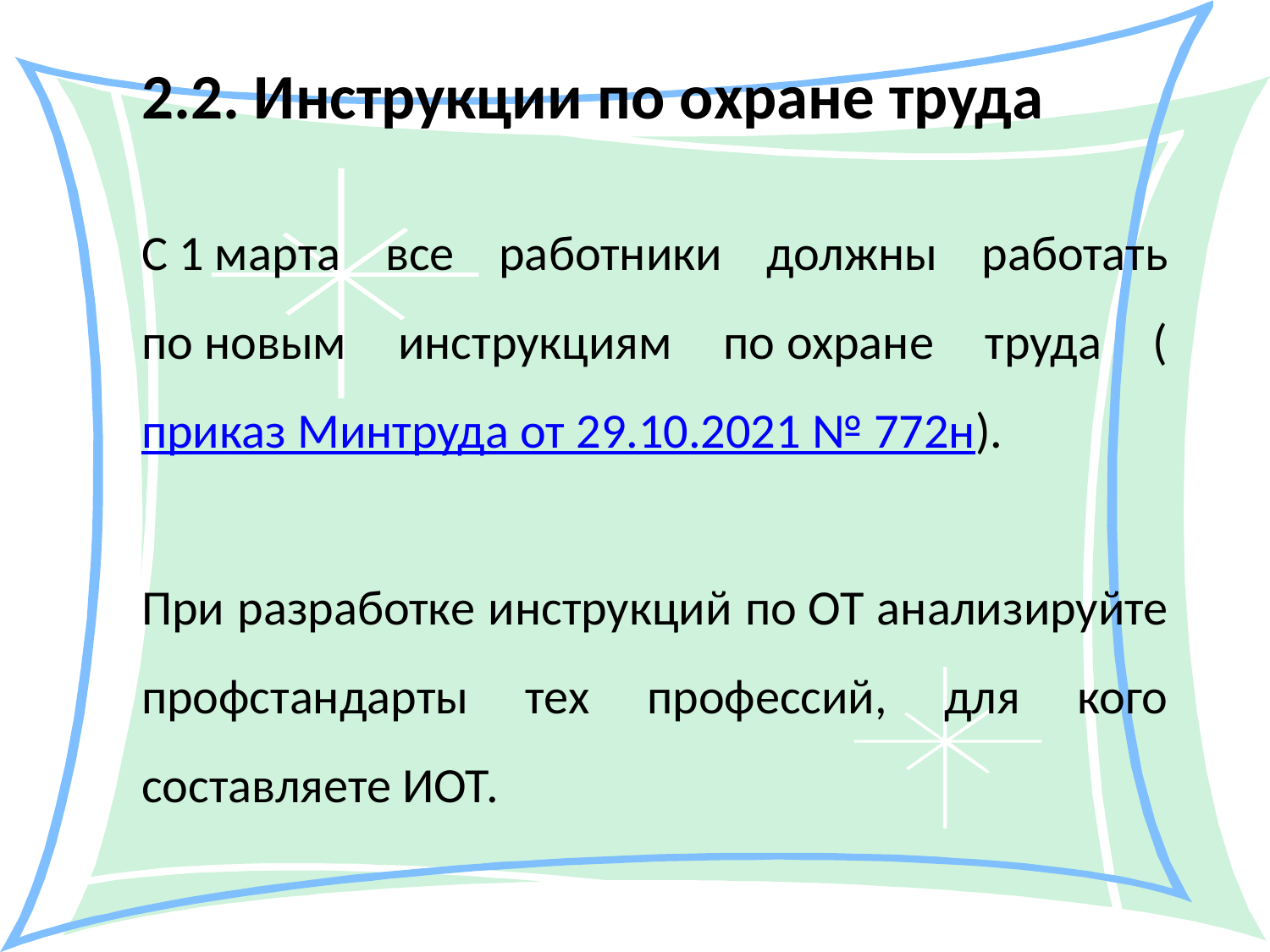

2.2. Инструкции по охране труда

С 1 марта все работники должны работать по новым инструкциям по охране труда (приказ Минтруда от 29.10.2021 № 772н).

При разработке инструкций по ОТ анализируйте профстандарты тех профессий, для кого составляете ИОТ.